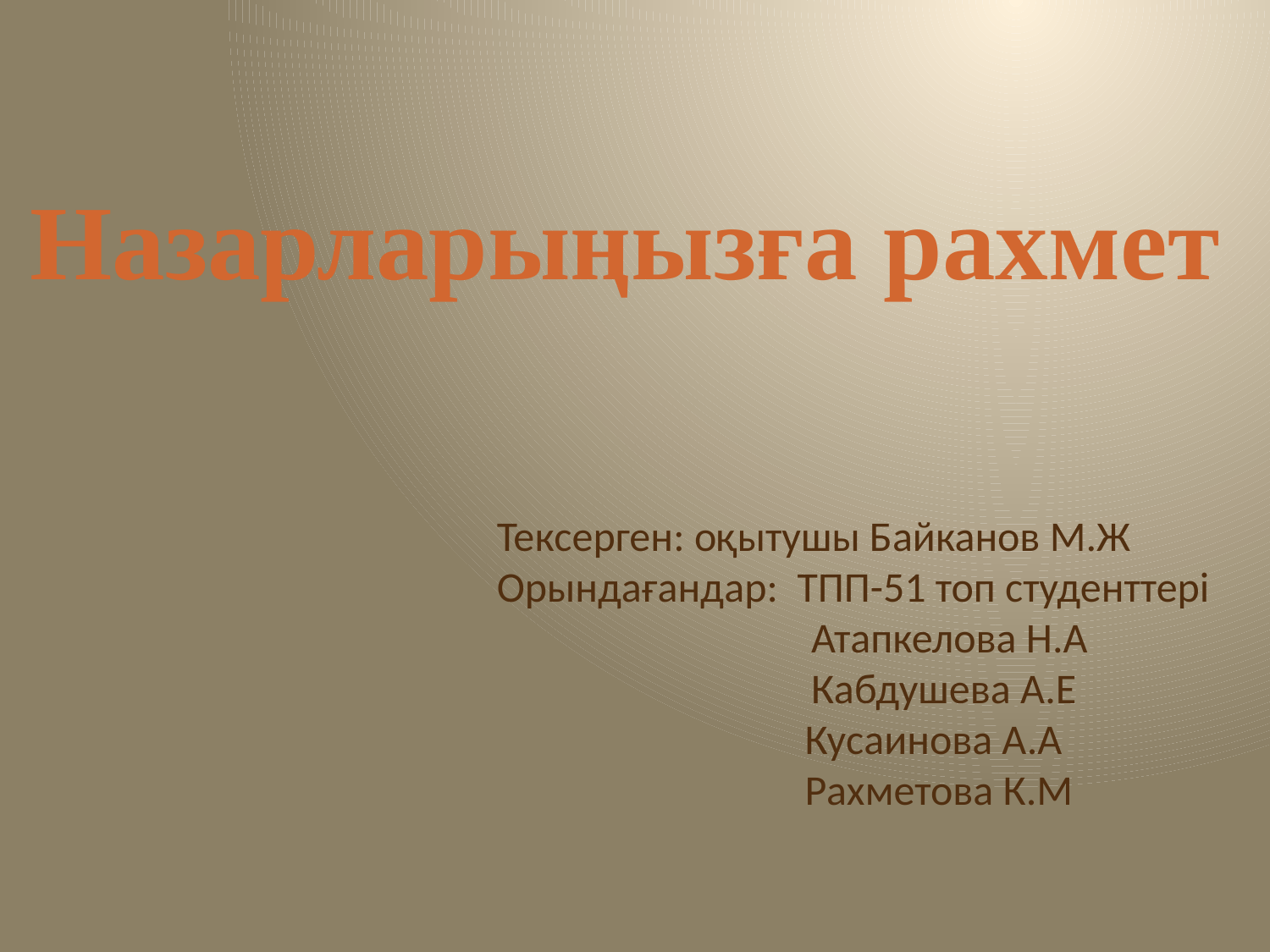

# Назарларыңызға рахмет

                              Тексерген: оқытушы Байканов М.Ж
                              Орындағандар:  ТПП-51 топ студенттері
                                                               Атапкелова Н.А
                                                               Кабдушева А.Е
	                                                 Кусаинова А.А
	                                                 Рахметова К.М